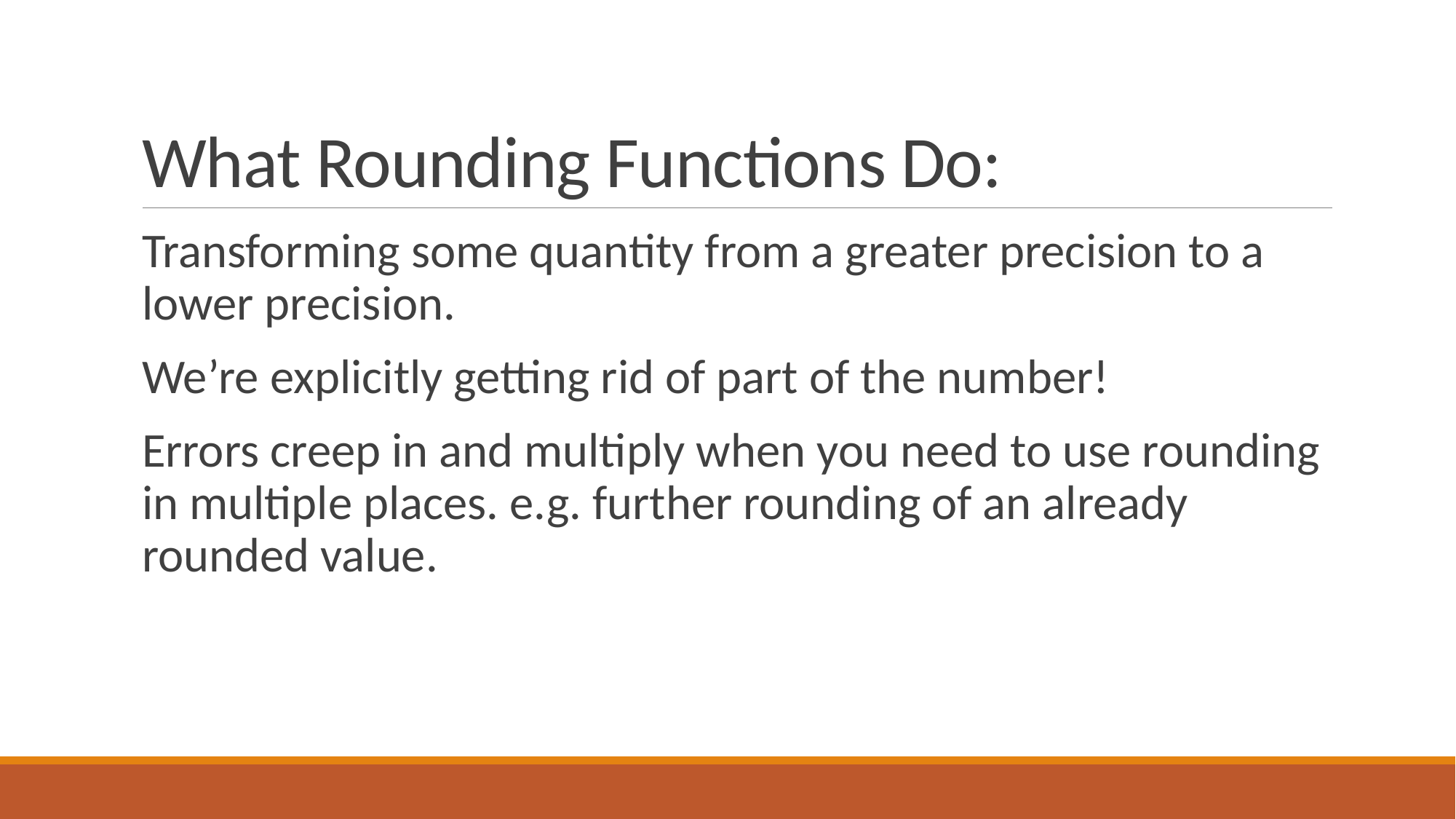

# What Rounding Functions Do:
Transforming some quantity from a greater precision to a lower precision.
We’re explicitly getting rid of part of the number!
Errors creep in and multiply when you need to use rounding in multiple places. e.g. further rounding of an already rounded value.